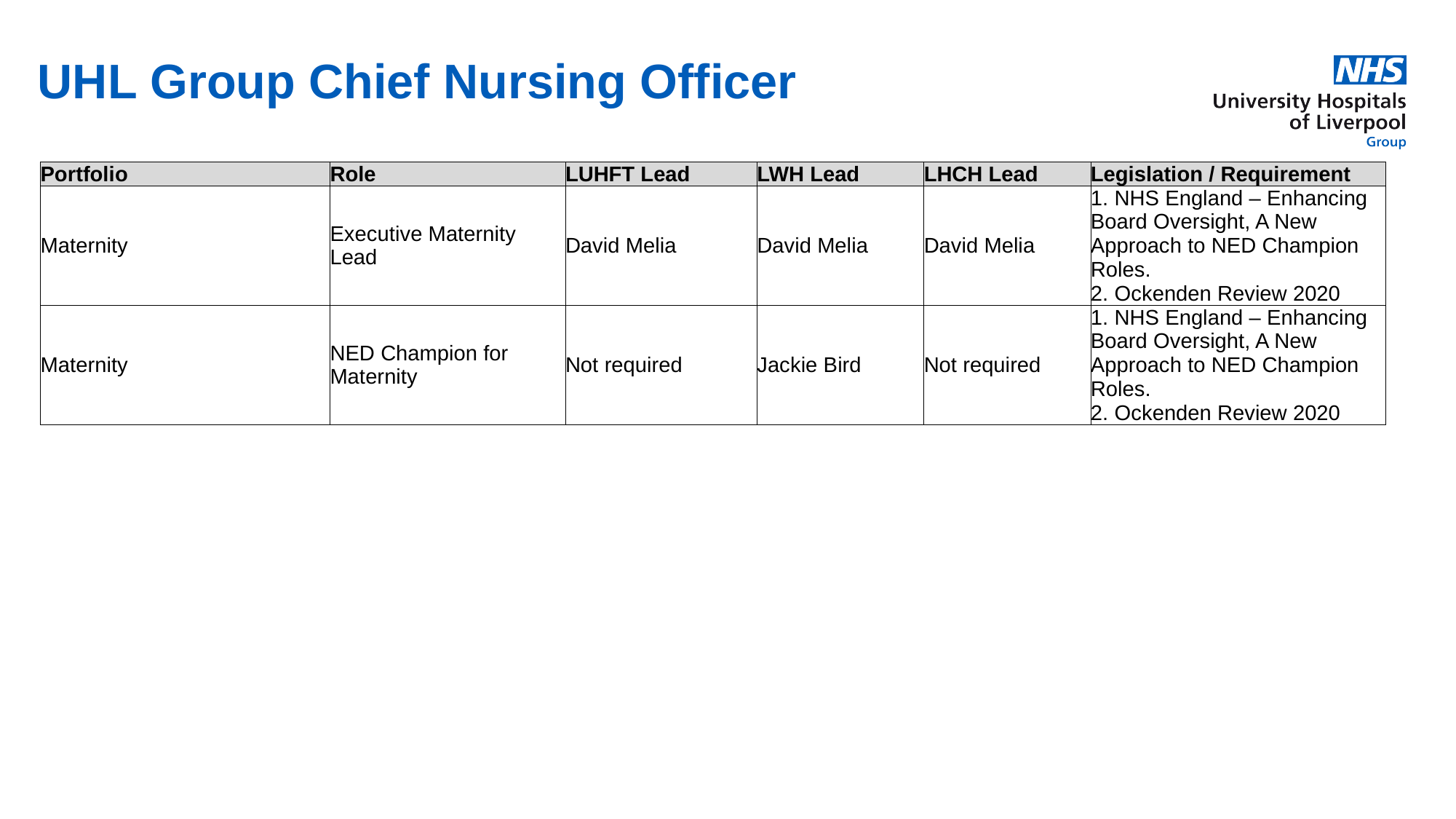

UHL Group Chief Nursing Officer
| Portfolio | Role | LUHFT Lead | LWH Lead | LHCH Lead | Legislation / Requirement |
| --- | --- | --- | --- | --- | --- |
| Maternity | Executive Maternity Lead | David Melia | David Melia | David Melia | 1. NHS England – Enhancing Board Oversight, A New Approach to NED Champion Roles. 2. Ockenden Review 2020 |
| Maternity | NED Champion for Maternity | Not required | Jackie Bird | Not required | 1. NHS England – Enhancing Board Oversight, A New Approach to NED Champion Roles. 2. Ockenden Review 2020 |